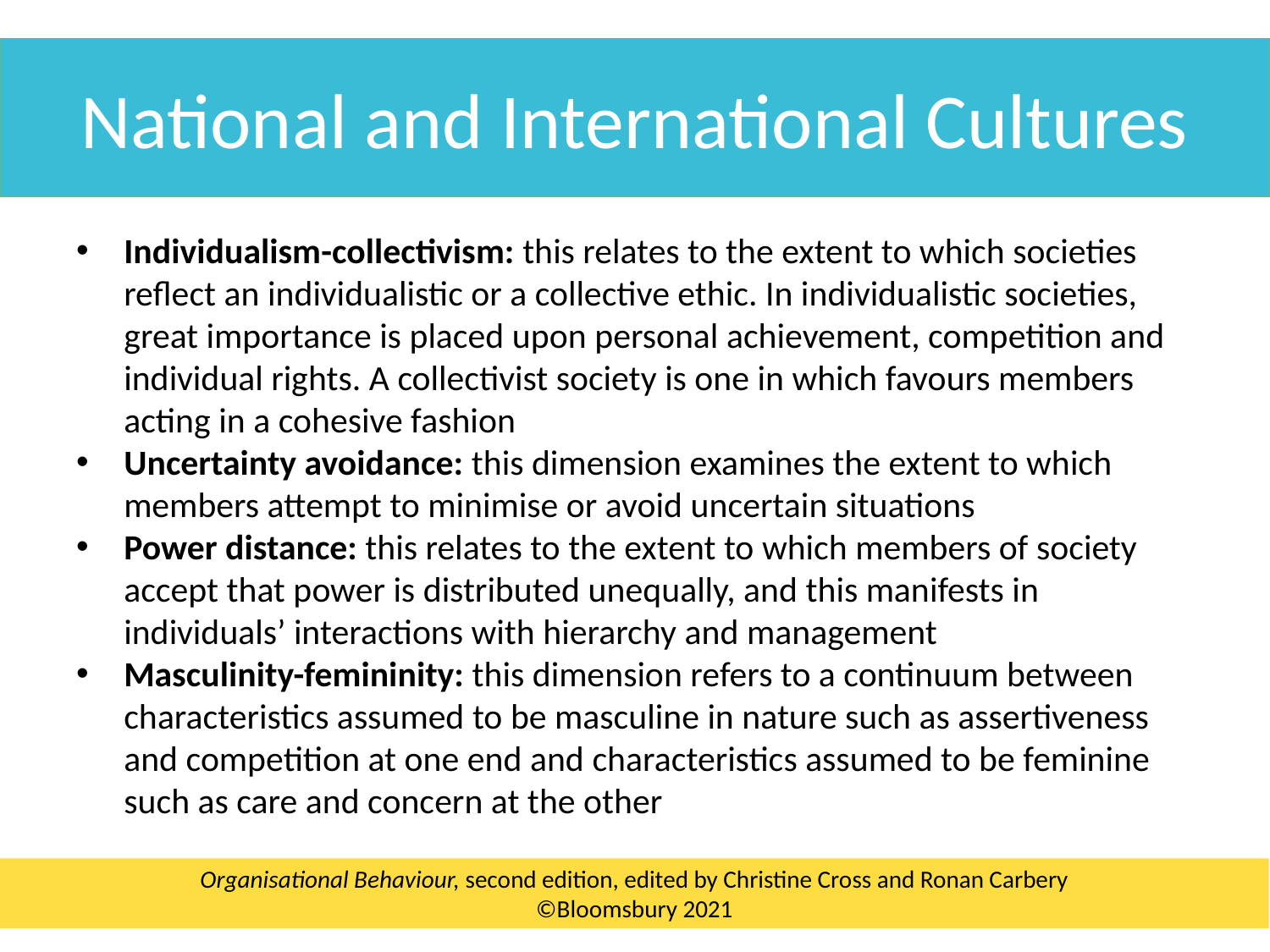

National and International Cultures
Individualism-collectivism: this relates to the extent to which societies reflect an individualistic or a collective ethic. In individualistic societies, great importance is placed upon personal achievement, competition and individual rights. A collectivist society is one in which favours members acting in a cohesive fashion
Uncertainty avoidance: this dimension examines the extent to which members attempt to minimise or avoid uncertain situations
Power distance: this relates to the extent to which members of society accept that power is distributed unequally, and this manifests in individuals’ interactions with hierarchy and management
Masculinity-femininity: this dimension refers to a continuum between characteristics assumed to be masculine in nature such as assertiveness and competition at one end and characteristics assumed to be feminine such as care and concern at the other